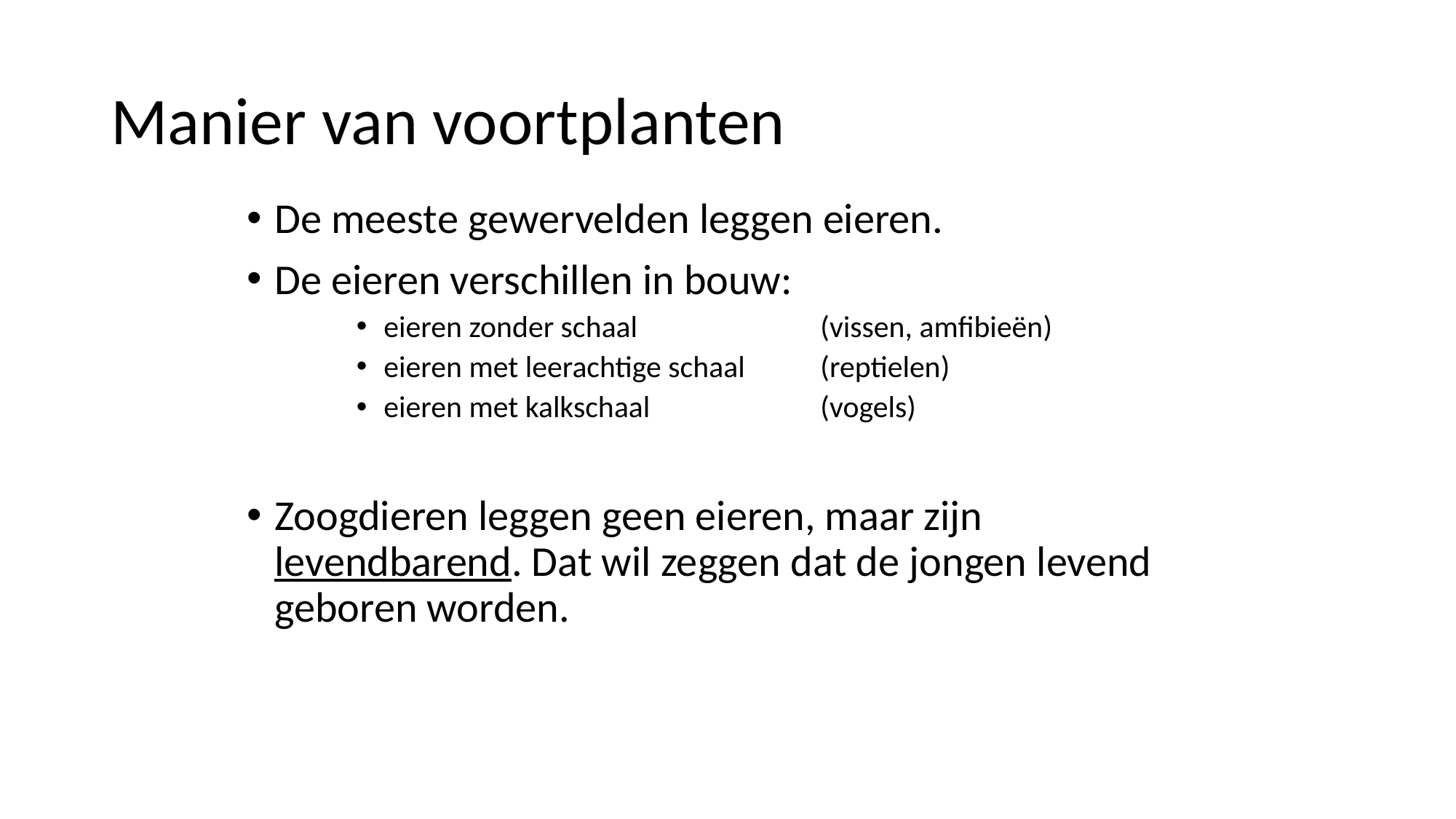

# Manier van voortplanten
De meeste gewervelden leggen eieren.
De eieren verschillen in bouw:
eieren zonder schaal		(vissen, amfibieën)
eieren met leerachtige schaal	(reptielen)
eieren met kalkschaal		(vogels)

Zoogdieren leggen geen eieren, maar zijn levendbarend. Dat wil zeggen dat de jongen levend geboren worden.